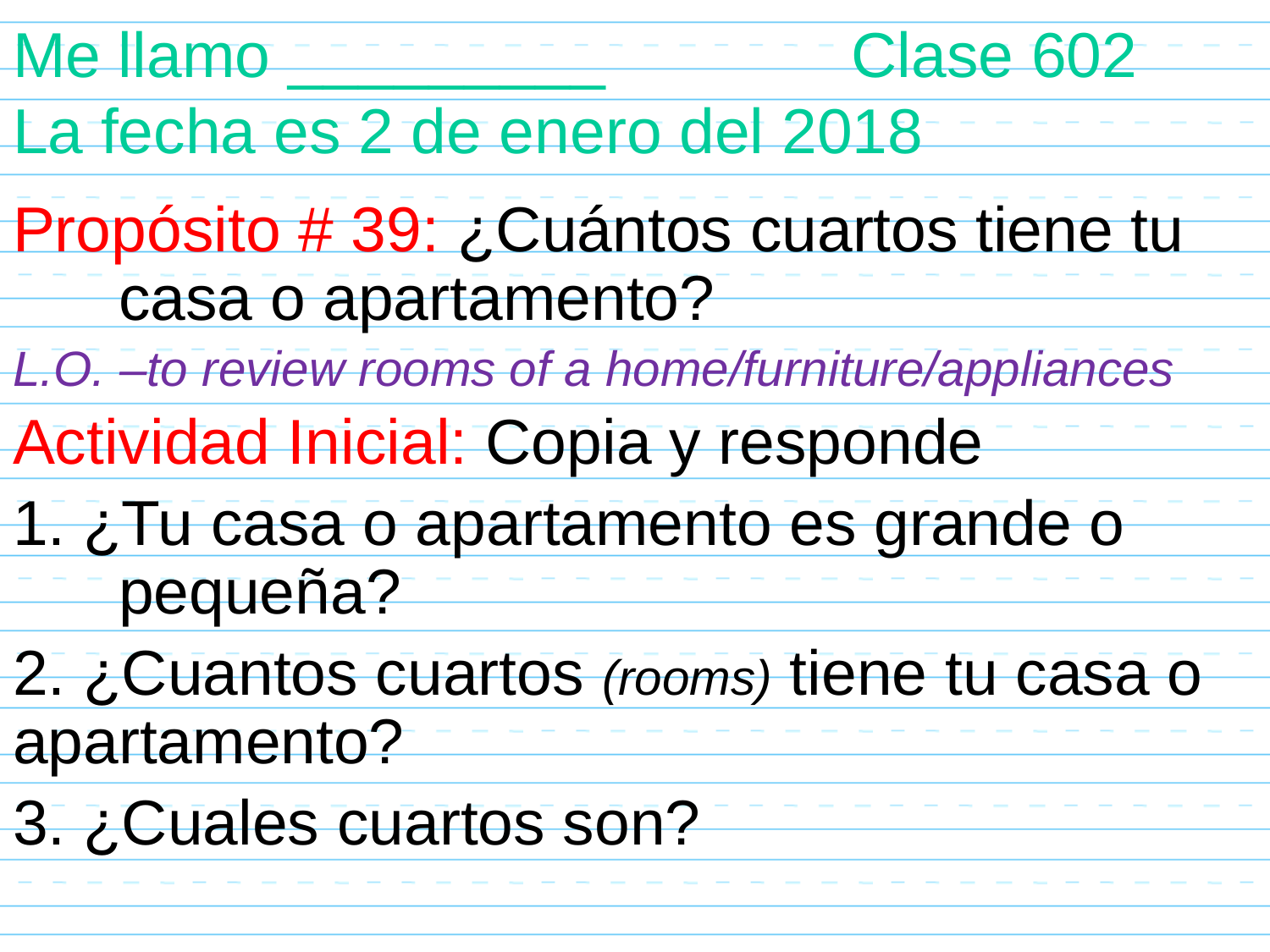

# Me llamo _________              Clase 602 La fecha es 2 de enero del 2018
Propósito # 39: ¿Cuántos cuartos tiene tu casa o apartamento?
L.O. –to review rooms of a home/furniture/appliances
Actividad Inicial: Copia y responde
1. ¿Tu casa o apartamento es grande o pequeña?
2. ¿Cuantos cuartos (rooms) tiene tu casa o apartamento?
3. ¿Cuales cuartos son?